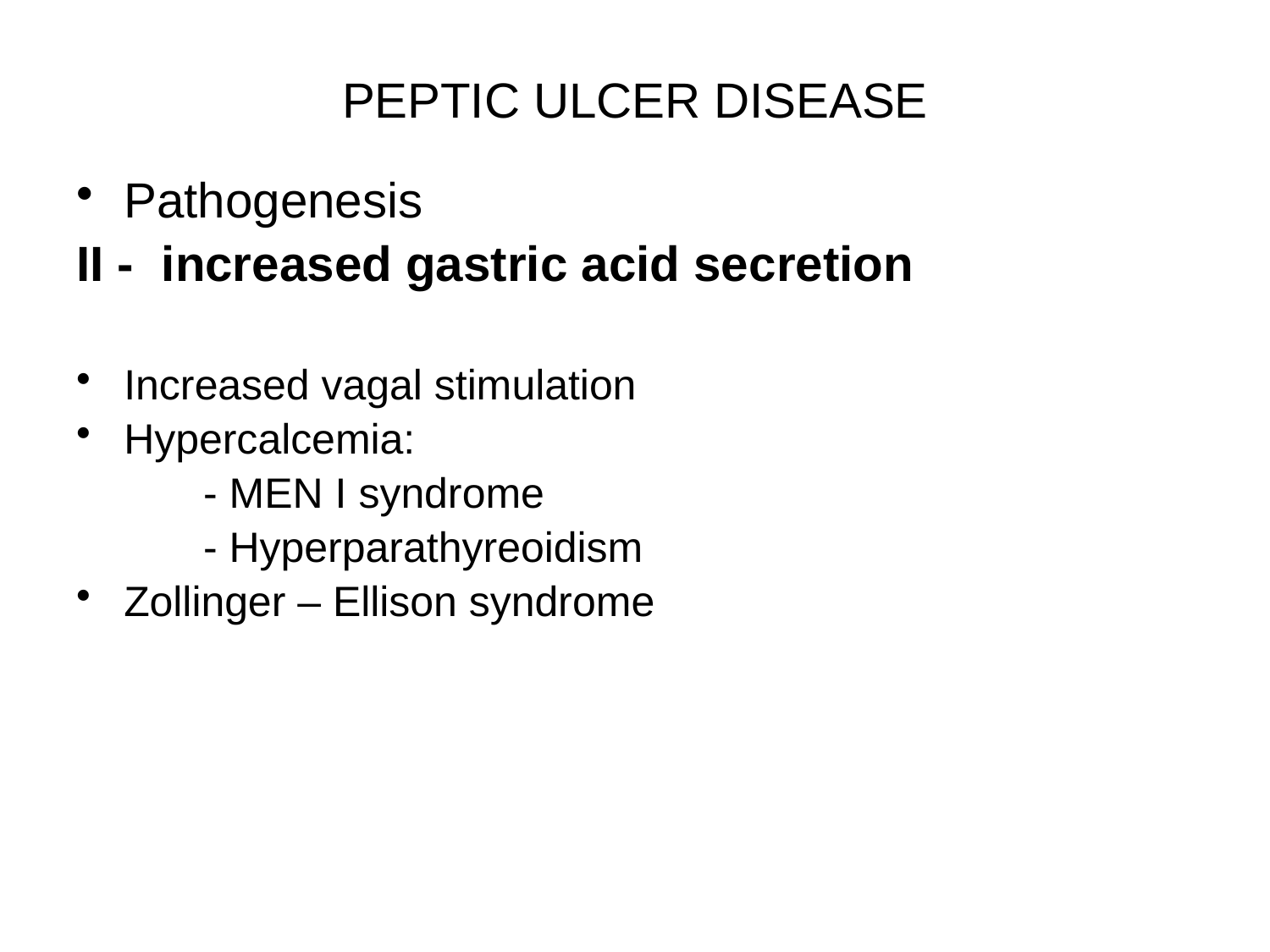

# PEPTIC ULCER DISEASE
Pathogenesis
II -  increased gastric acid secretion

Increased vagal stimulation
Hypercalcemia:
	- MEN I syndrome
	- Hyperparathyreoidism
Zollinger – Ellison syndrome